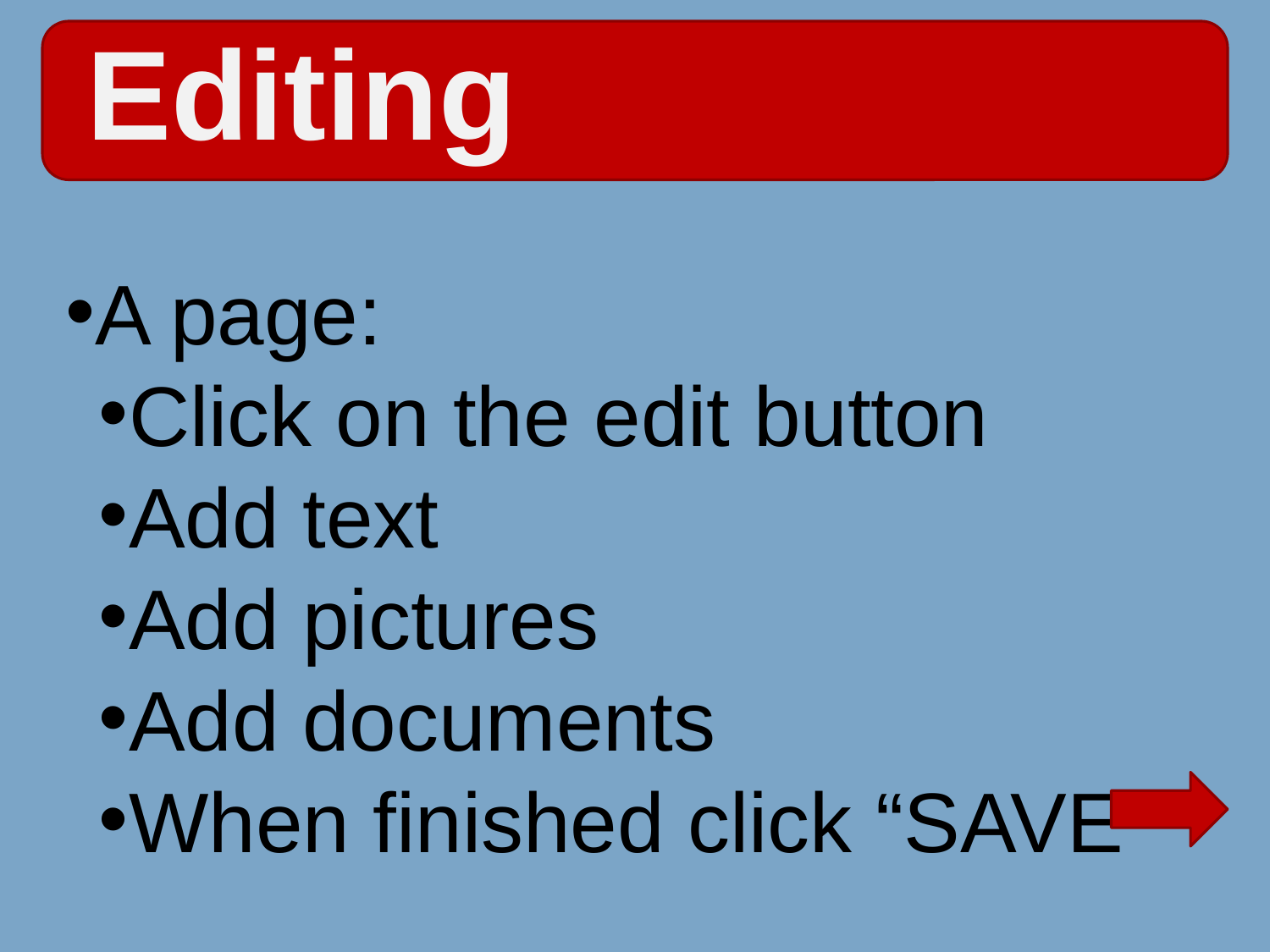

Editing

A page:
Click on the edit button
Add text
Add pictures
Add documents
When finished click “SAVE”